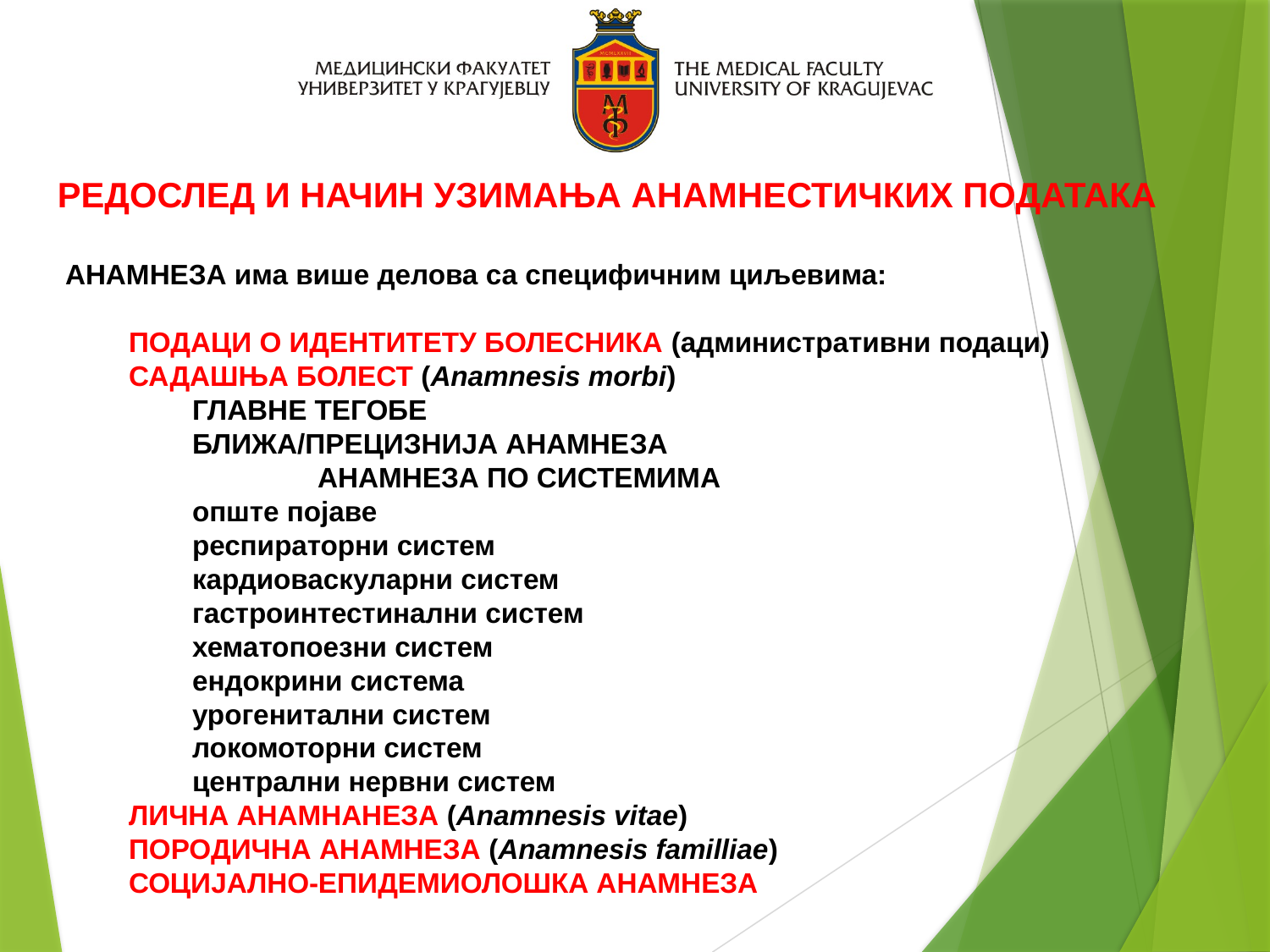

РЕДОСЛЕД И НАЧИН УЗИМАЊА АНАМНЕСТИЧКИХ ПОДАТАКА

 АНАМНЕЗА има више делова са специфичним циљевима:

 ПОДАЦИ О ИДЕНТИТЕТУ БОЛЕСНИКА (административни подаци)
 САДАШЊА БОЛЕСТ (Anamnesis morbi)
 ГЛАВНЕ ТЕГОБЕ
 БЛИЖА/ПРЕЦИЗНИЈА АНАМНЕЗА
                 АНАМНЕЗА ПО СИСТЕМИМА
 опште појаве
 респираторни систем
 кардиоваскуларни систем
 гастроинтестинални систем
 хематопоезни систем
 ендокрини система
 урогенитални систем
 локомоторни систем
 централни нервни систем
 ЛИЧНА АНАМНАНЕЗА (Anamnesis vitae)
 ПОРОДИЧНА АНАМНЕЗА (Anamnesis familliae)
 СОЦИЈАЛНО-ЕПИДЕМИОЛОШКА АНАМНЕЗА